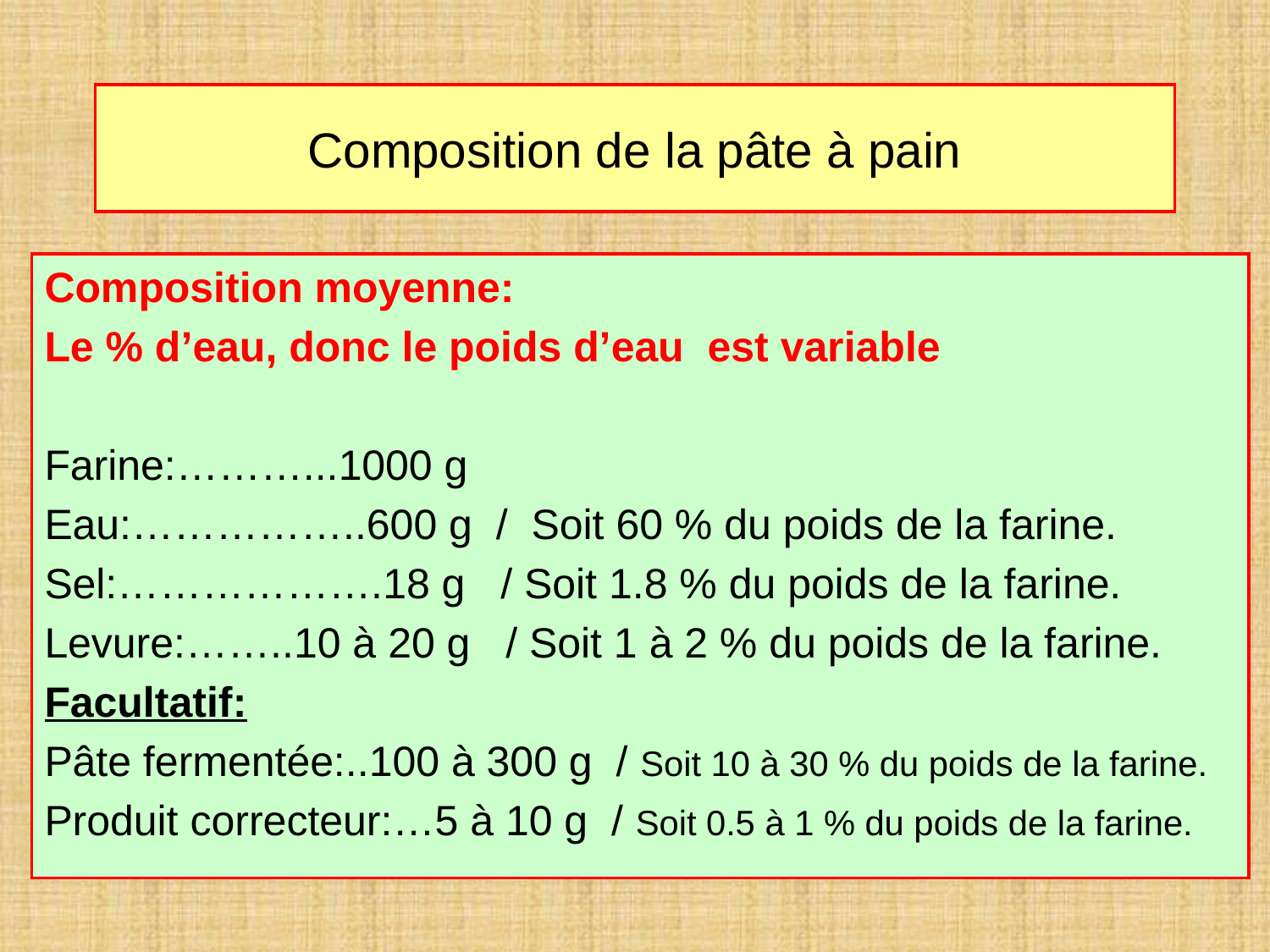

# Composition de la pâte à pain
Composition moyenne:
Le % d’eau, donc le poids d’eau  est variable

Farine:………...1000 g
Eau:……………..600 g  /  Soit 60 % du poids de la farine.
Sel:……………….18 g   / Soit 1.8 % du poids de la farine.
Levure:……..10 à 20 g   / Soit 1 à 2 % du poids de la farine.
Facultatif:
Pâte fermentée:..100 à 300 g  / Soit 10 à 30 % du poids de la farine.
Produit correcteur:…5 à 10 g  / Soit 0.5 à 1 % du poids de la farine.